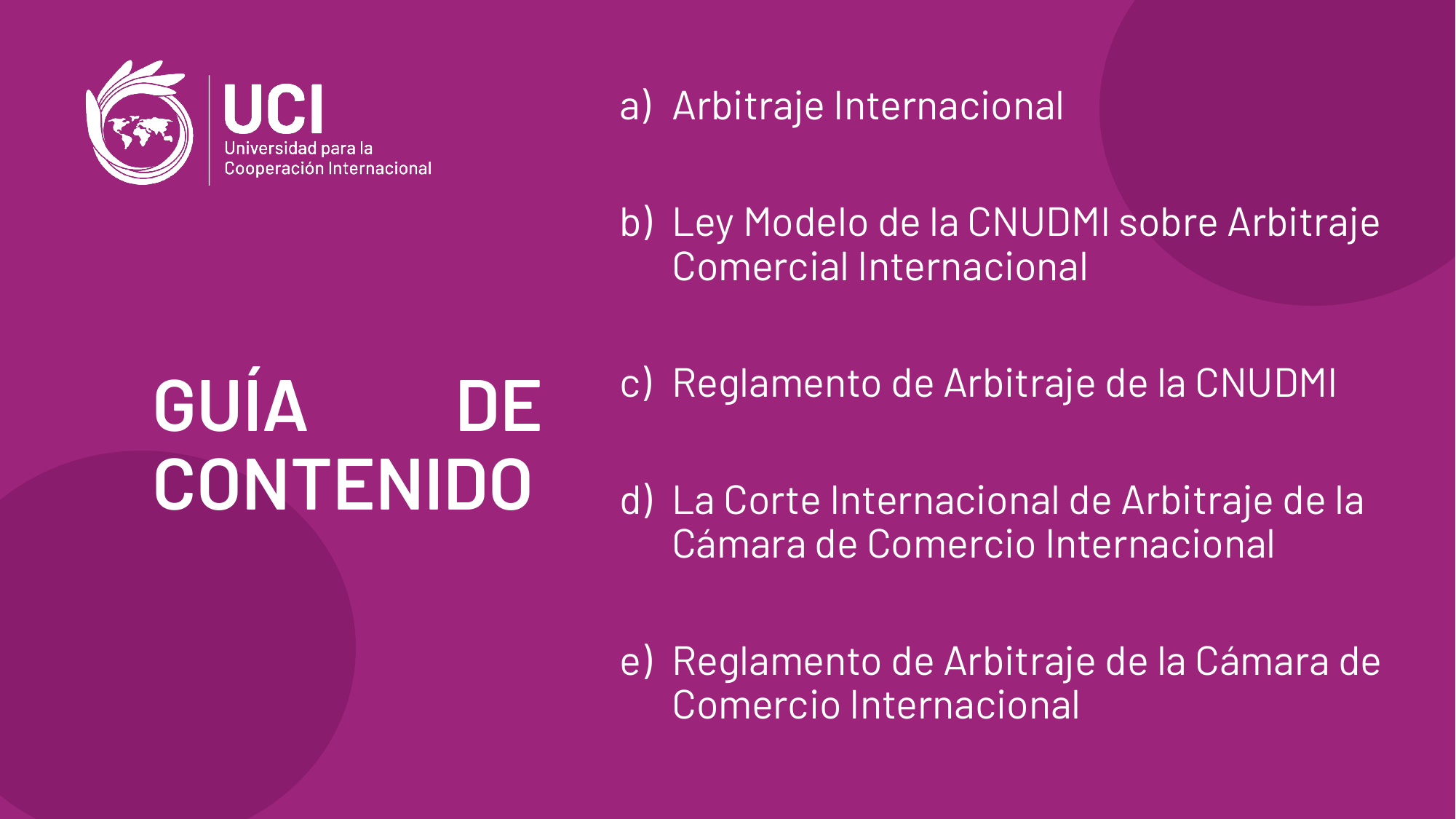

Arbitraje Internacional

Ley Modelo de la CNUDMI sobre Arbitraje Comercial Internacional

Reglamento de Arbitraje de la CNUDMI

La Corte Internacional de Arbitraje de la Cámara de Comercio Internacional

Reglamento de Arbitraje de la Cámara de Comercio Internacional
GUÍA DE CONTENIDO